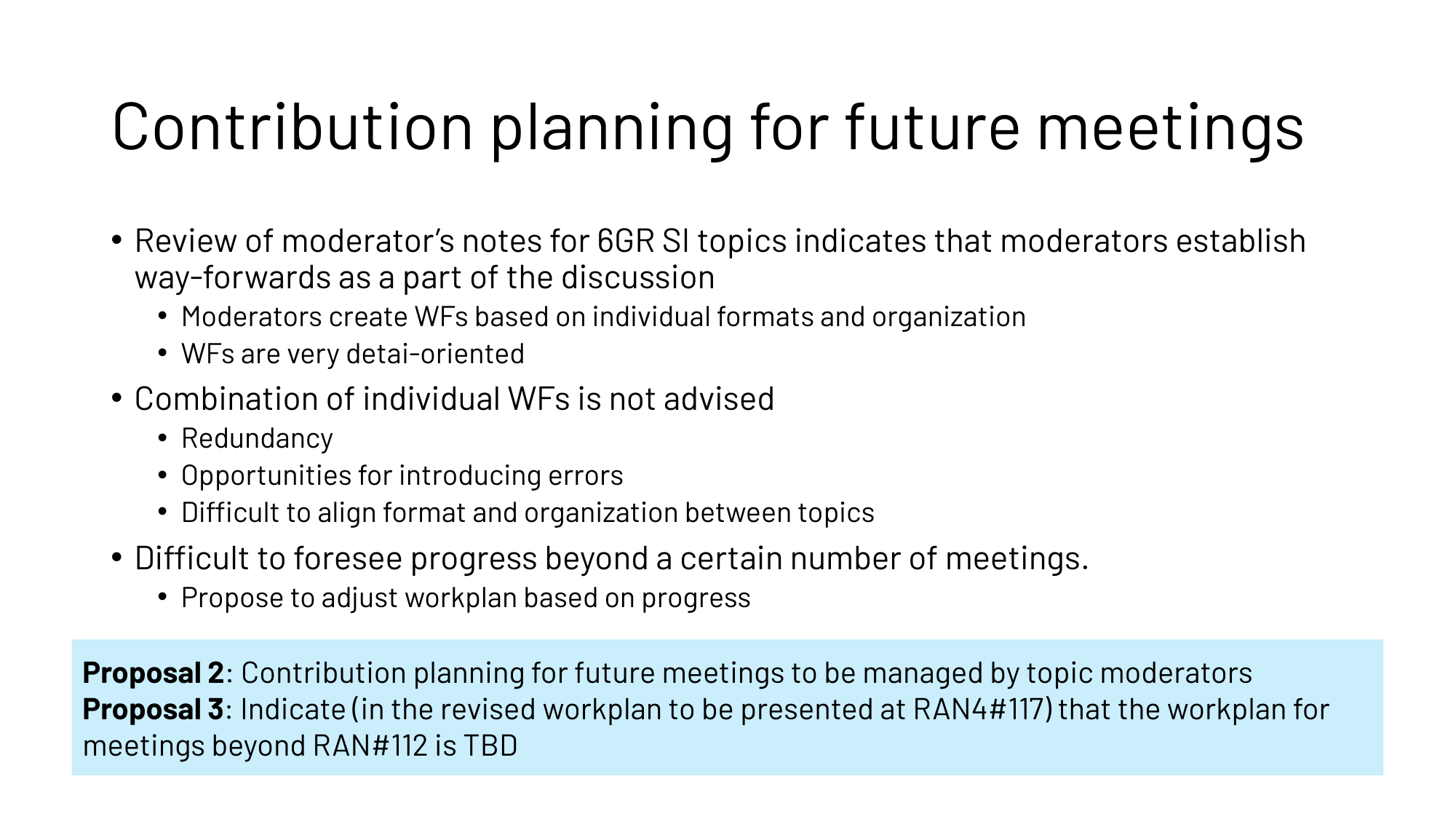

# Contribution planning for future meetings
Review of moderator’s notes for 6GR SI topics indicates that moderators establish way-forwards as a part of the discussion
Moderators create WFs based on individual formats and organization
WFs are very detai-oriented
Combination of individual WFs is not advised
Redundancy
Opportunities for introducing errors
Difficult to align format and organization between topics
Difficult to foresee progress beyond a certain number of meetings.
Propose to adjust workplan based on progress
Proposal 2: Contribution planning for future meetings to be managed by topic moderators
Proposal 3: Indicate (in the revised workplan to be presented at RAN4#117) that the workplan for meetings beyond RAN#112 is TBD